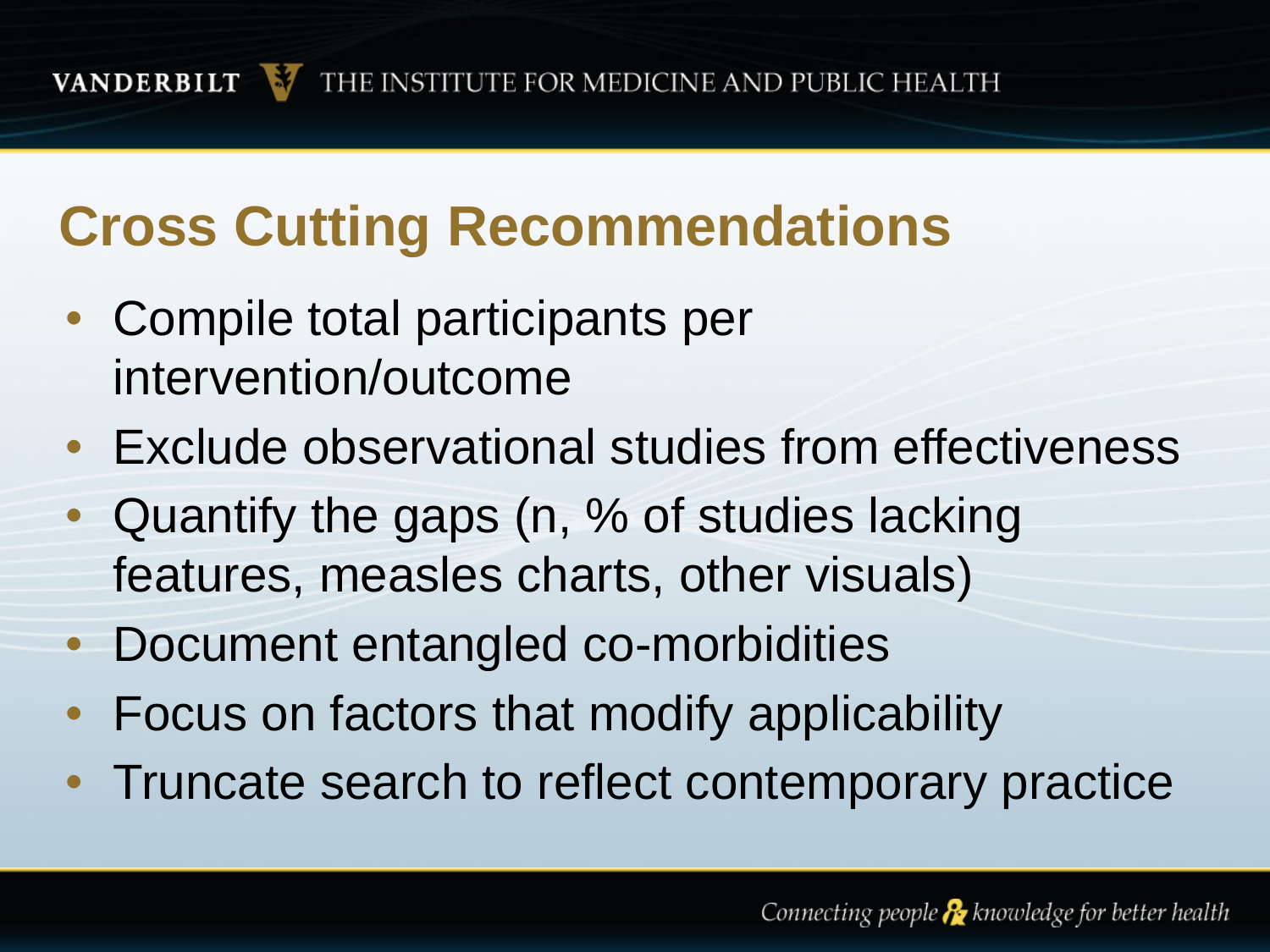

# Cross Cutting Recommendations
Compile total participants per intervention/outcome
Exclude observational studies from effectiveness
Quantify the gaps (n, % of studies lacking features, measles charts, other visuals)
Document entangled co-morbidities
Focus on factors that modify applicability
Truncate search to reflect contemporary practice